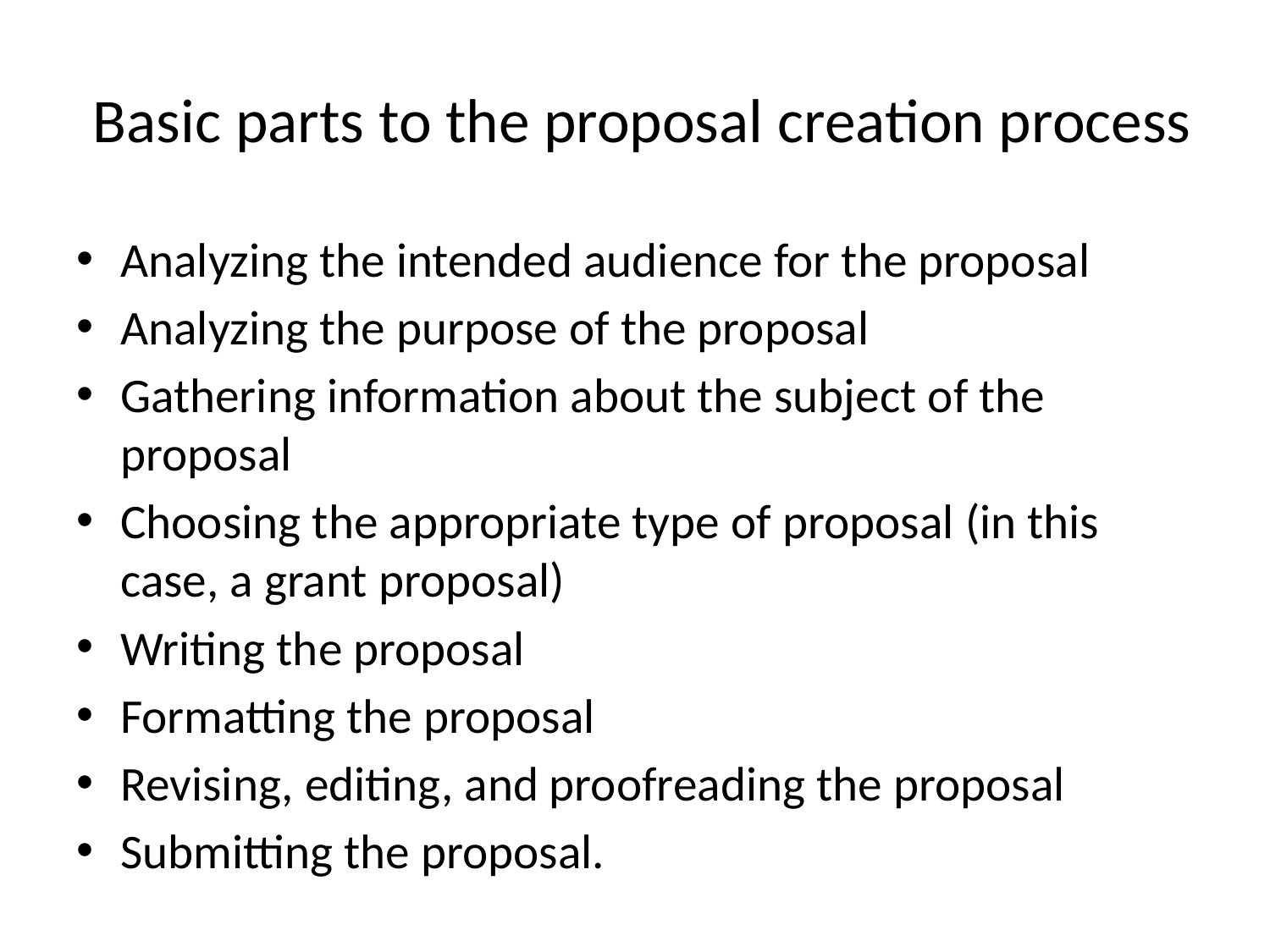

# Basic parts to the proposal creation process
Analyzing the intended audience for the proposal
Analyzing the purpose of the proposal
Gathering information about the subject of the proposal
Choosing the appropriate type of proposal (in this case, a grant proposal)
Writing the proposal
Formatting the proposal
Revising, editing, and proofreading the proposal
Submitting the proposal.